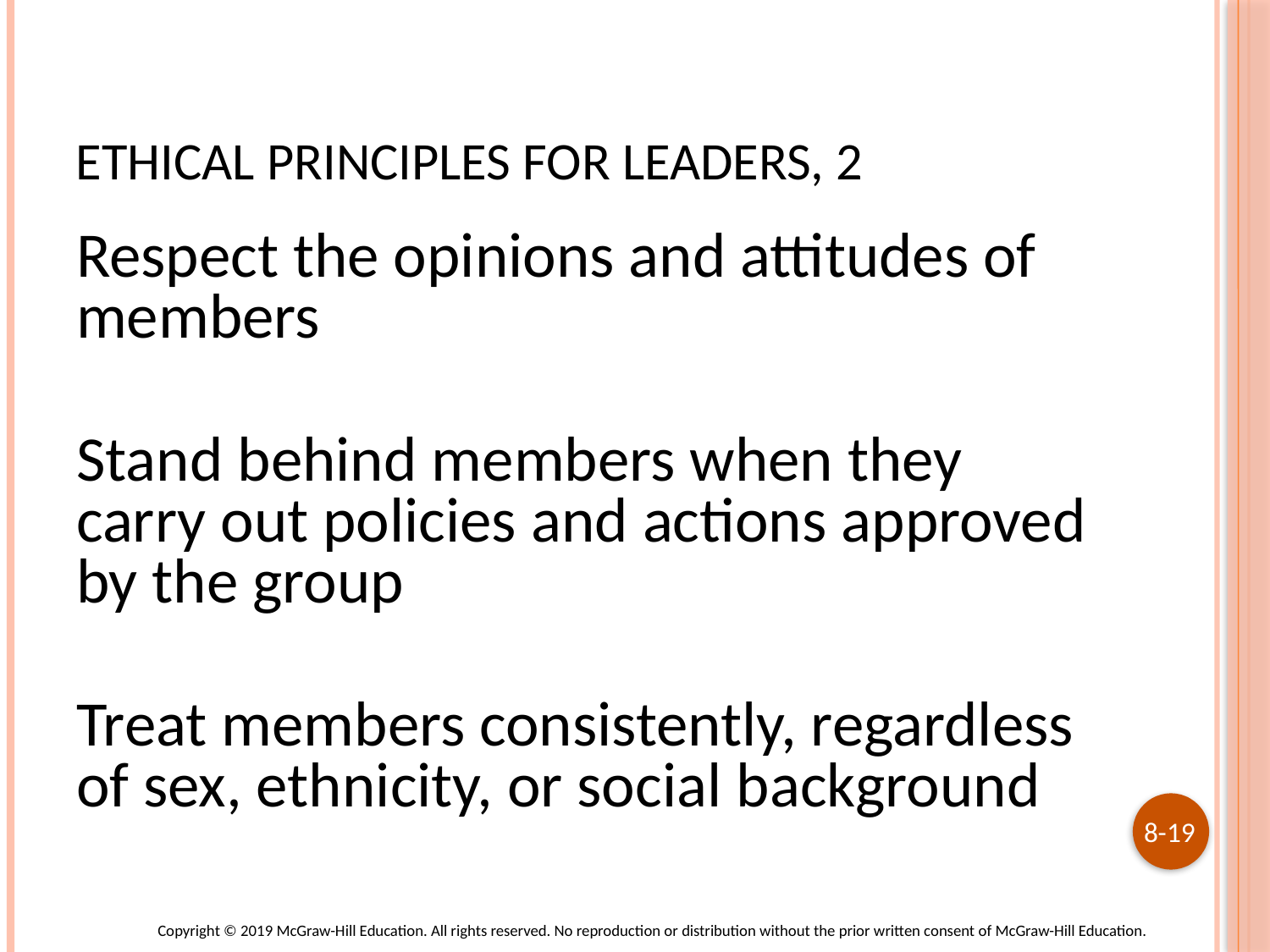

# Ethical Principles for Leaders, 2
Respect the opinions and attitudes of members

Stand behind members when they carry out policies and actions approved by the group

Treat members consistently, regardless of sex, ethnicity, or social background